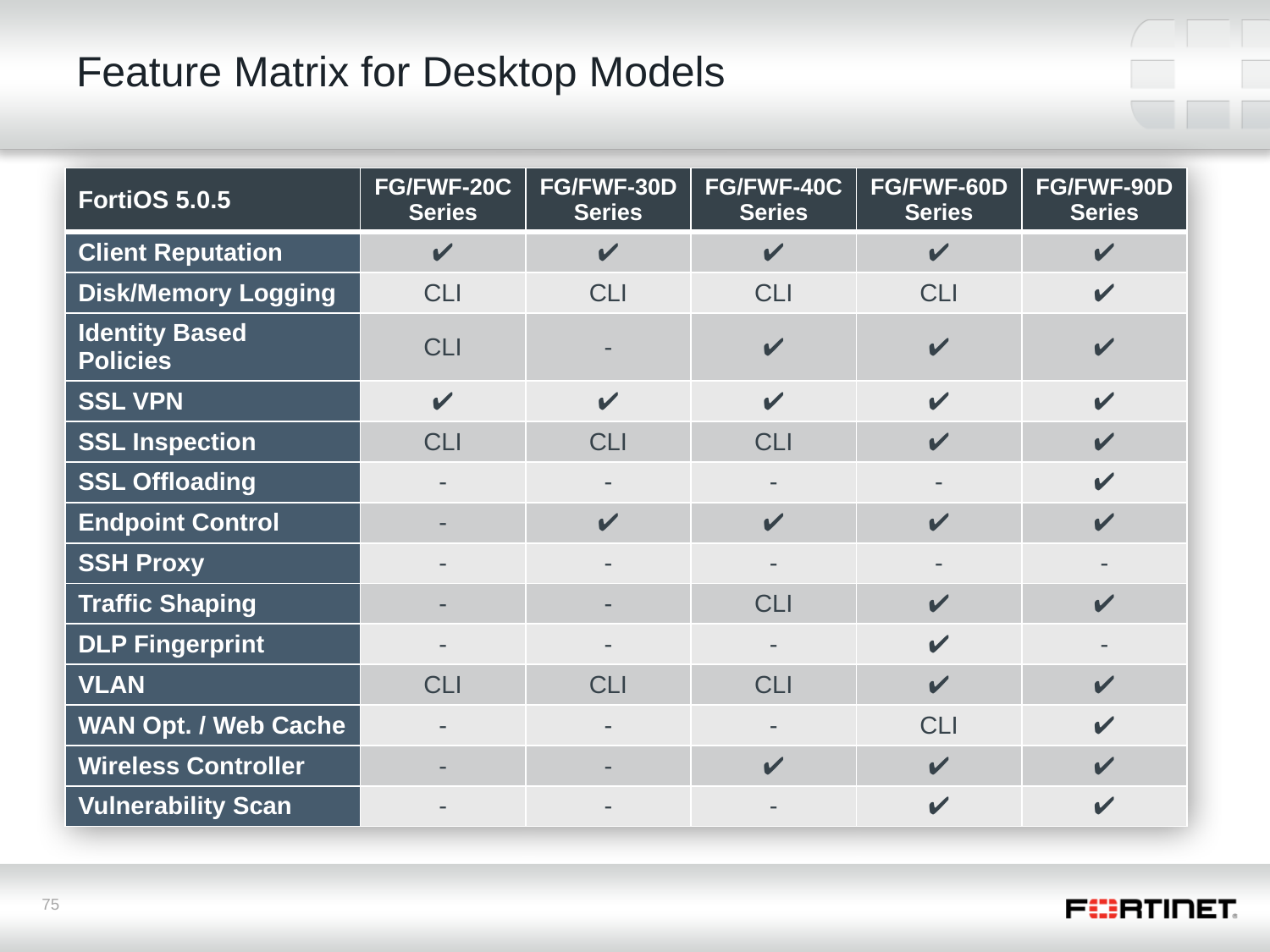

# Feature Matrix for Desktop Models
| FortiOS 5.0.5 | FG/FWF-20C Series | FG/FWF-30D Series | FG/FWF-40C Series | FG/FWF-60D Series | FG/FWF-90D Series |
| --- | --- | --- | --- | --- | --- |
| Client Reputation | ✔ | ✔ | ✔ | ✔ | ✔ |
| Disk/Memory Logging | CLI | CLI | CLI | CLI | ✔ |
| Identity Based Policies | CLI | - | ✔ | ✔ | ✔ |
| SSL VPN | ✔ | ✔ | ✔ | ✔ | ✔ |
| SSL Inspection | CLI | CLI | CLI | ✔ | ✔ |
| SSL Offloading | - | - | - | - | ✔ |
| Endpoint Control | - | ✔ | ✔ | ✔ | ✔ |
| SSH Proxy | - | - | - | - | - |
| Traffic Shaping | - | - | CLI | ✔ | ✔ |
| DLP Fingerprint | - | - | - | ✔ | - |
| VLAN | CLI | CLI | CLI | ✔ | ✔ |
| WAN Opt. / Web Cache | - | - | - | CLI | ✔ |
| Wireless Controller | - | - | ✔ | ✔ | ✔ |
| Vulnerability Scan | - | - | - | ✔ | ✔ |